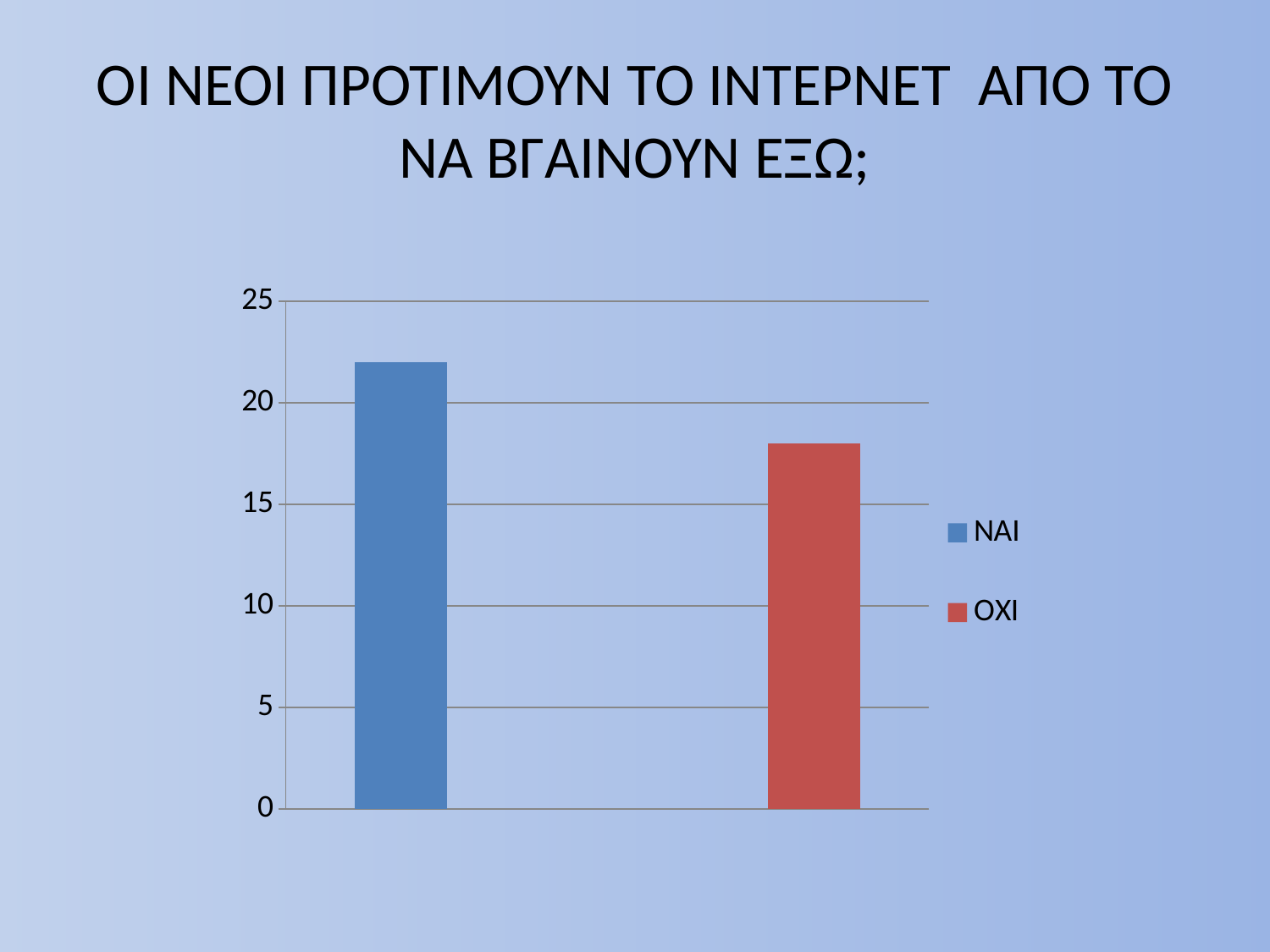

# ΟΙ ΝΕΟΙ ΠΡΟΤΙΜΟΥΝ ΤΟ ΙΝΤΕΡΝΕΤ  ΑΠΟ ΤΟ ΝΑ ΒΓΑΙΝΟΥΝ ΕΞΩ;

### Chart

| Category | NAI | OXI |
|---|---|---|
| Κατηγορία 1 | 22.0 | None |
| Κατηγορία 2 | None | 18.0 |